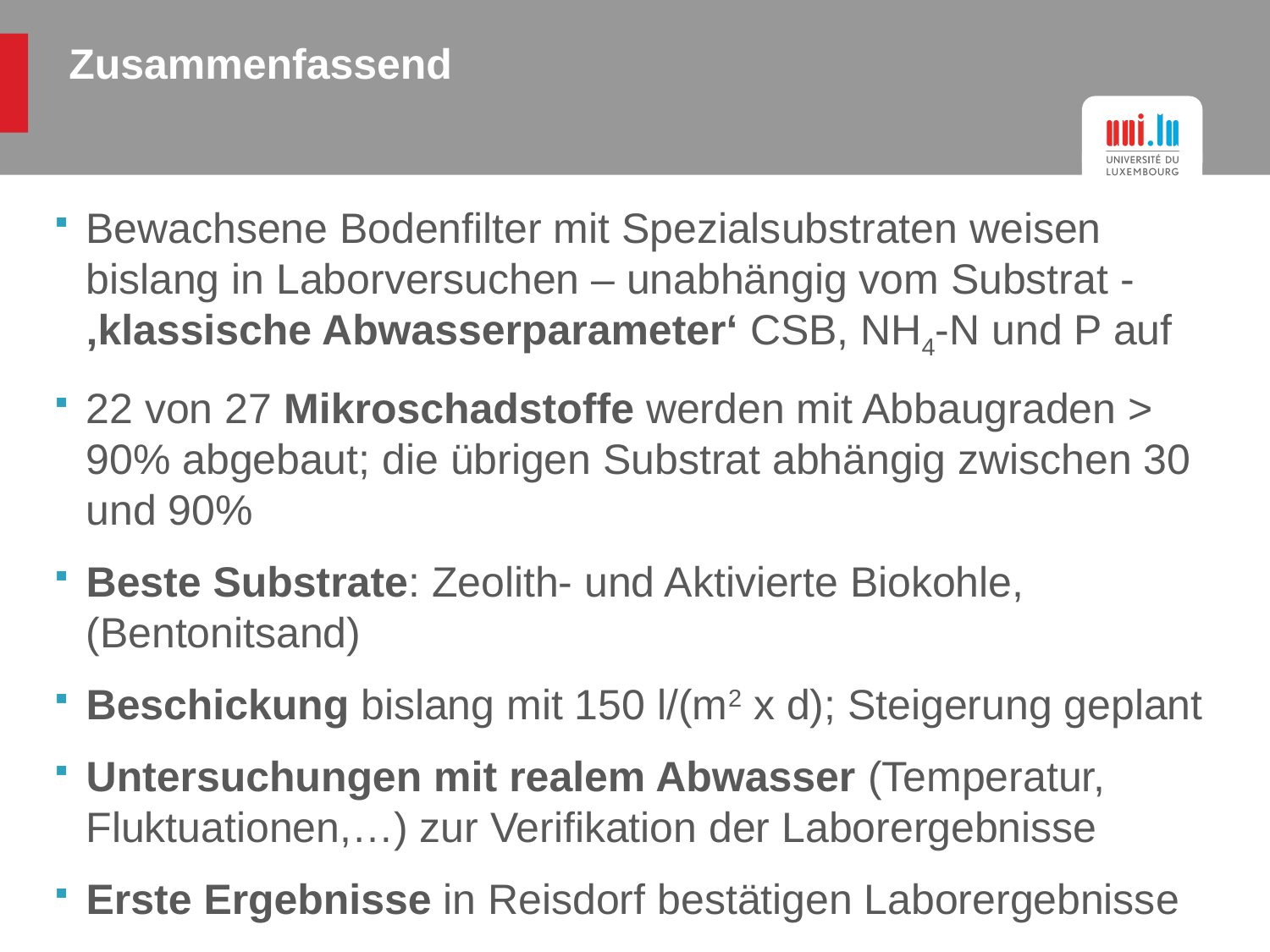

# Zusammenfassend
Bewachsene Bodenfilter mit Spezialsubstraten weisen bislang in Laborversuchen – unabhängig vom Substrat - ‚klassische Abwasserparameter‘ CSB, NH4-N und P auf
22 von 27 Mikroschadstoffe werden mit Abbaugraden > 90% abgebaut; die übrigen Substrat abhängig zwischen 30 und 90%
Beste Substrate: Zeolith- und Aktivierte Biokohle, (Bentonitsand)
Beschickung bislang mit 150 l/(m2 x d); Steigerung geplant
Untersuchungen mit realem Abwasser (Temperatur, Fluktuationen,…) zur Verifikation der Laborergebnisse
Erste Ergebnisse in Reisdorf bestätigen Laborergebnisse

Untersuchungen im Labormaβstab